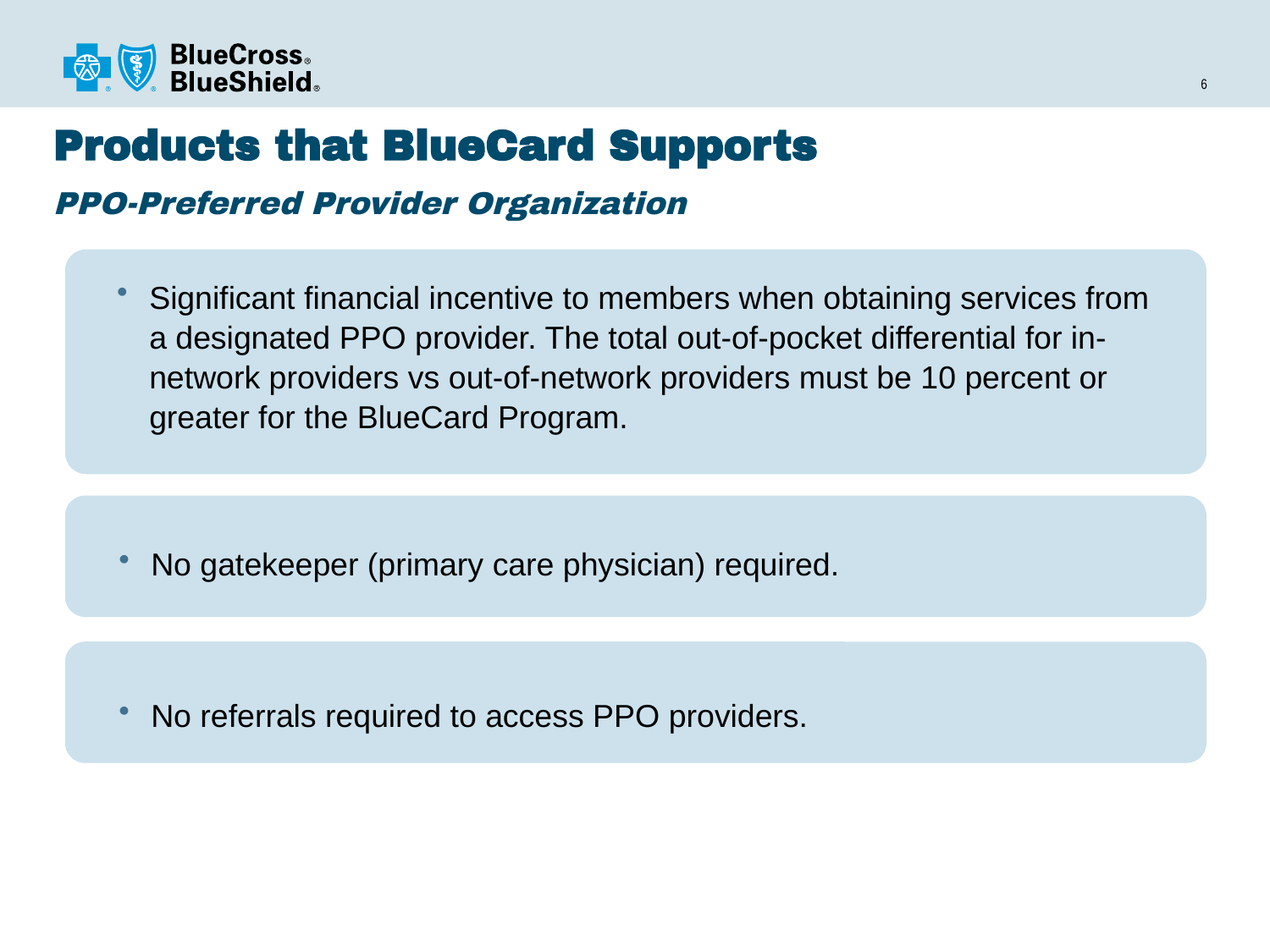

# Products that BlueCard Supports PPO-Preferred Provider Organization

Significant financial incentive to members when obtaining services from a designated PPO provider. The total out-of-pocket differential for in-network providers vs out-of-network providers must be 10 percent or greater for the BlueCard Program.

No gatekeeper (primary care physician) required.

No referrals required to access PPO providers.